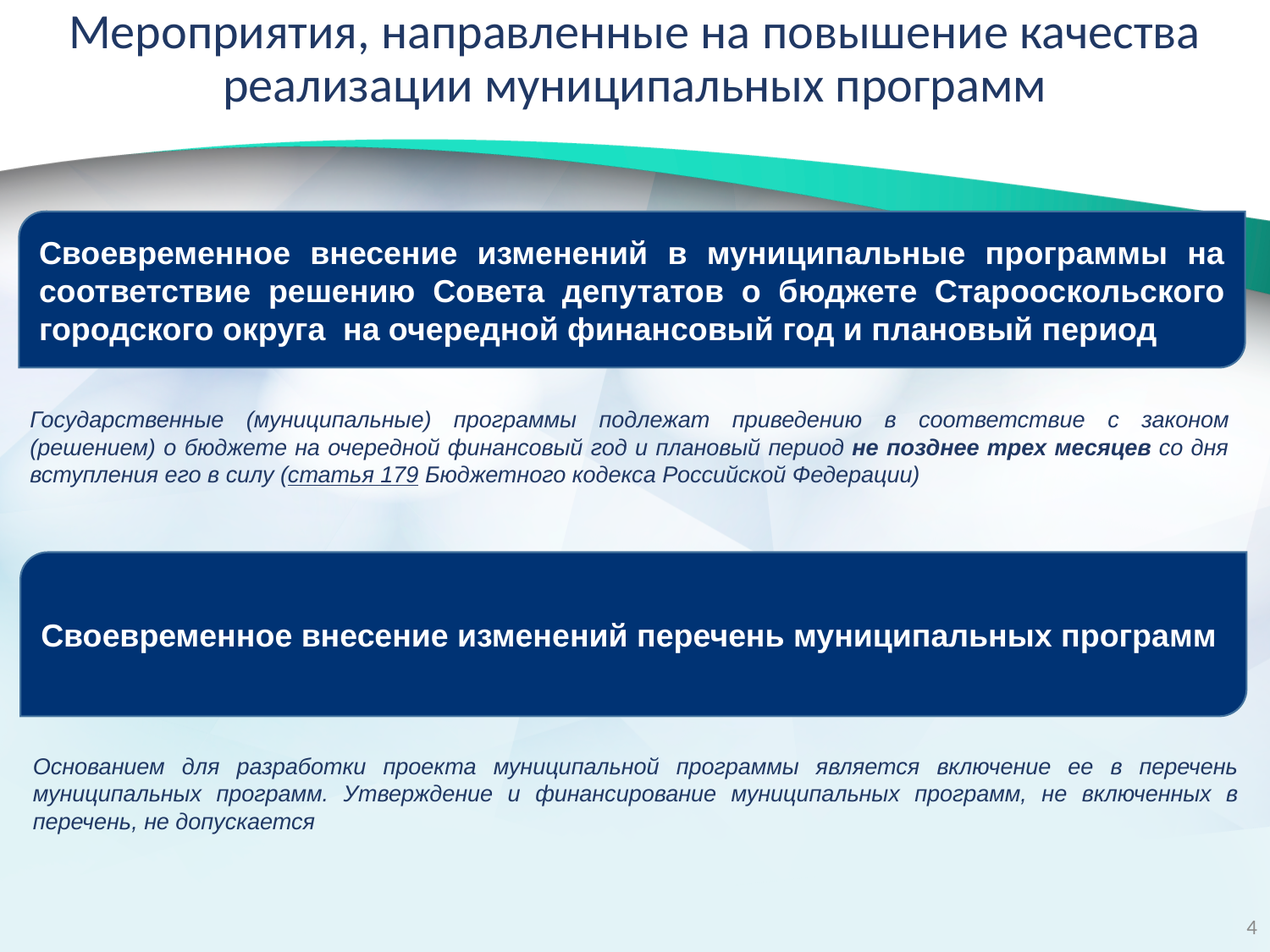

Мероприятия, направленные на повышение качества реализации муниципальных программ
Своевременное внесение изменений в муниципальные программы на соответствие решению Совета депутатов о бюджете Старооскольского городского округа  на очередной финансовый год и плановый период
Государственные (муниципальные) программы подлежат приведению в соответствие с законом (решением) о бюджете на очередной финансовый год и плановый период не позднее трех месяцев со дня вступления его в силу (статья 179 Бюджетного кодекса Российской Федерации)
Своевременное внесение изменений перечень муниципальных программ
Основанием для разработки проекта муниципальной программы является включение ее в перечень муниципальных программ. Утверждение и финансирование муниципальных программ, не включенных в перечень, не допускается
4